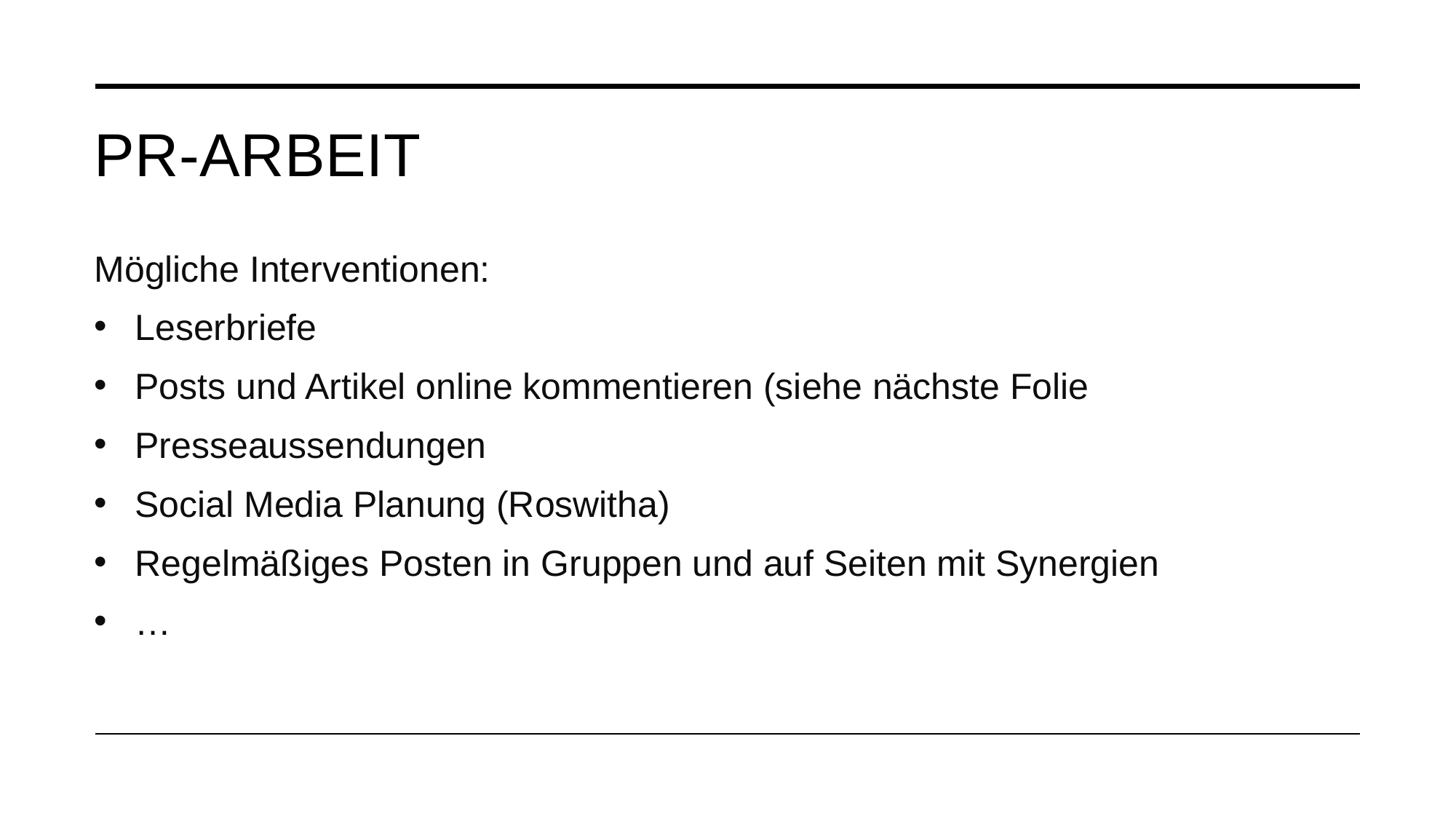

# Pr-Arbeit
Mögliche Interventionen:
Leserbriefe
Posts und Artikel online kommentieren (siehe nächste Folie
Presseaussendungen
Social Media Planung (Roswitha)
Regelmäßiges Posten in Gruppen und auf Seiten mit Synergien
…